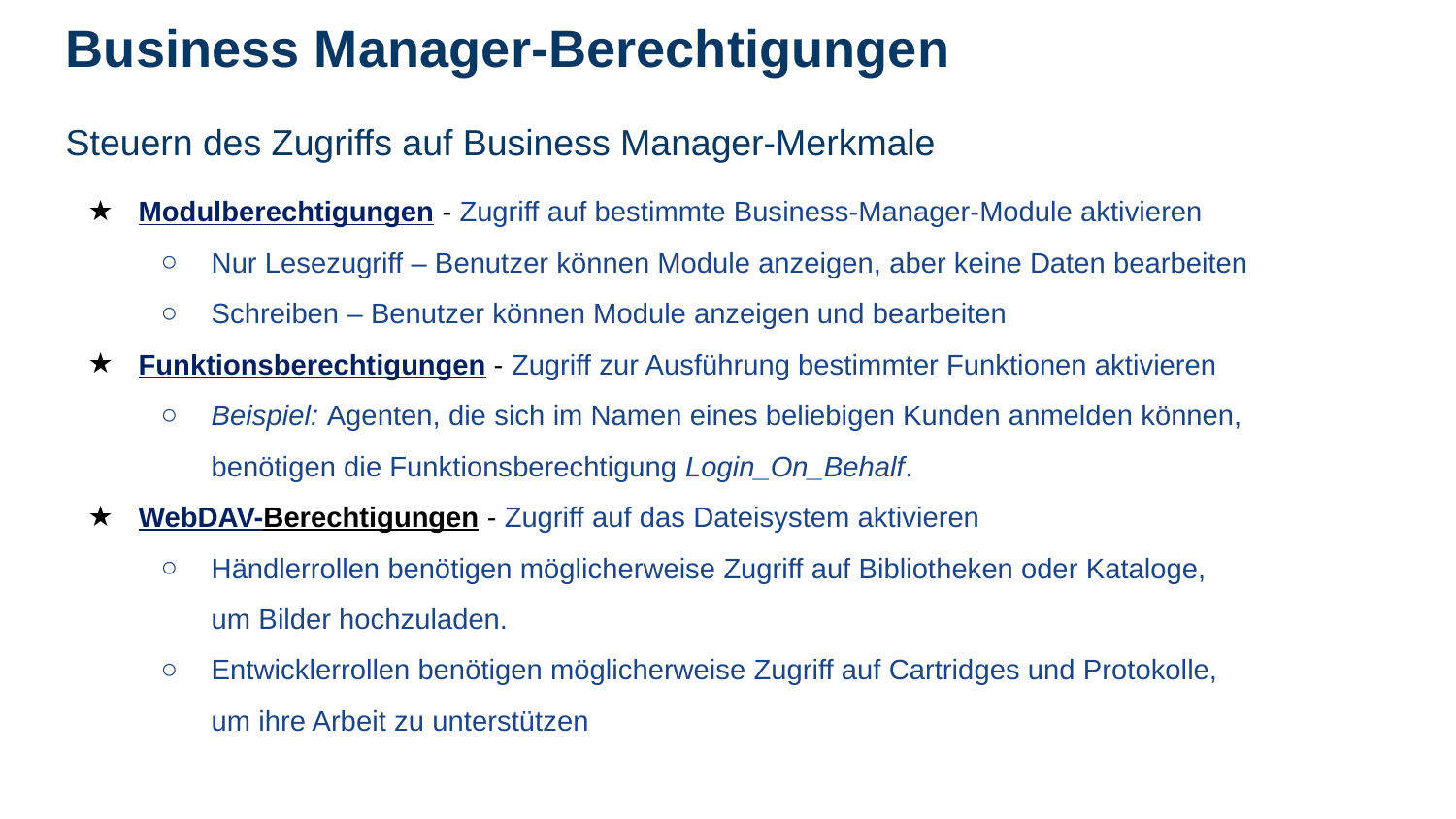

# Business Manager-Berechtigungen
Steuern des Zugriffs auf Business Manager-Merkmale
Modulberechtigungen - Zugriff auf bestimmte Business-Manager-Module aktivieren
Nur Lesezugriff – Benutzer können Module anzeigen, aber keine Daten bearbeiten
Schreiben – Benutzer können Module anzeigen und bearbeiten
Funktionsberechtigungen - Zugriff zur Ausführung bestimmter Funktionen aktivieren
Beispiel: Agenten, die sich im Namen eines beliebigen Kunden anmelden können, benötigen die Funktionsberechtigung Login_On_Behalf.
WebDAV-Berechtigungen - Zugriff auf das Dateisystem aktivieren
Händlerrollen benötigen möglicherweise Zugriff auf Bibliotheken oder Kataloge,
um Bilder hochzuladen.
Entwicklerrollen benötigen möglicherweise Zugriff auf Cartridges und Protokolle,
um ihre Arbeit zu unterstützen